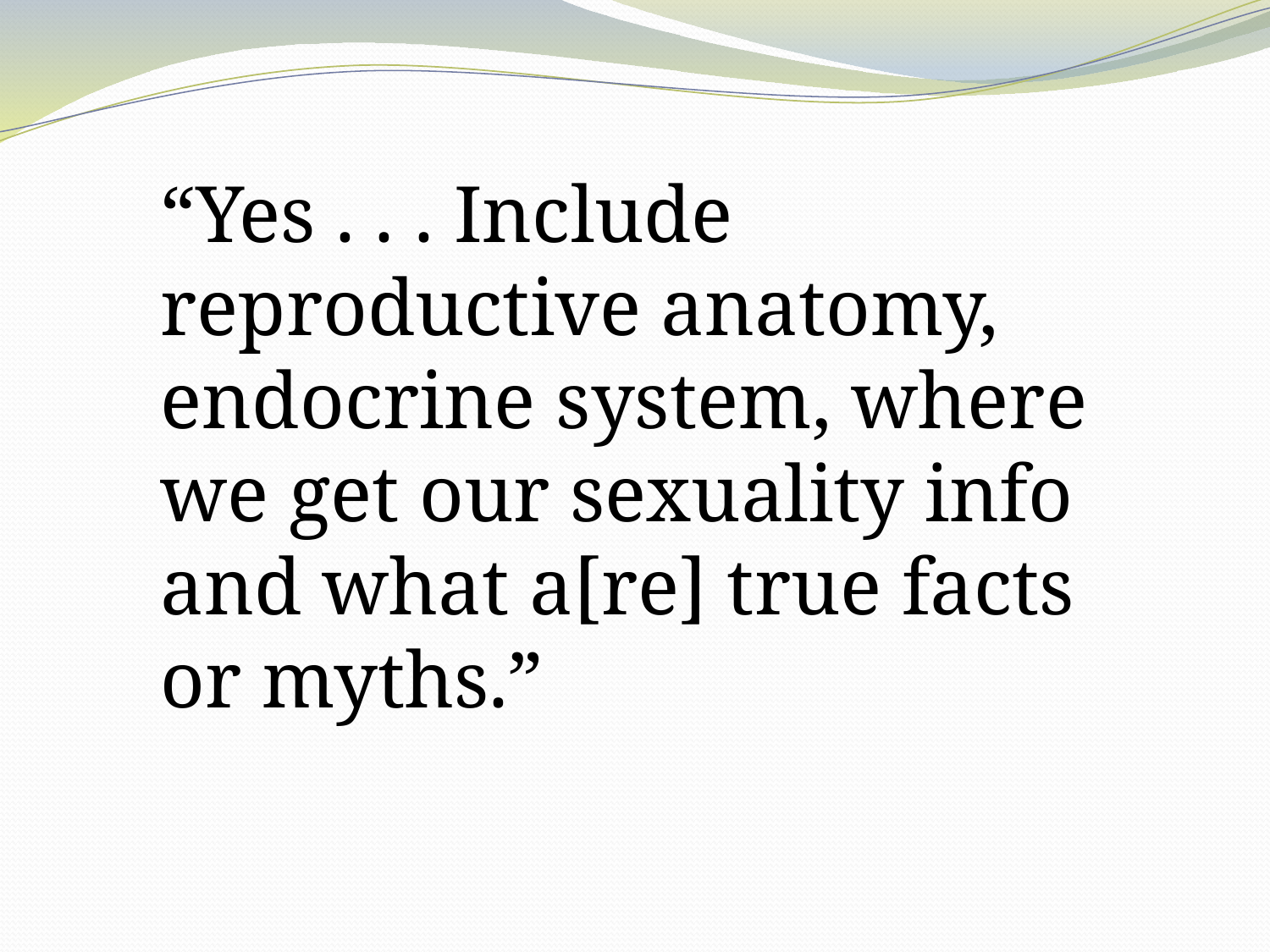

“Yes . . . Include reproductive anatomy, endocrine system, where we get our sexuality info and what a[re] true facts or myths.”